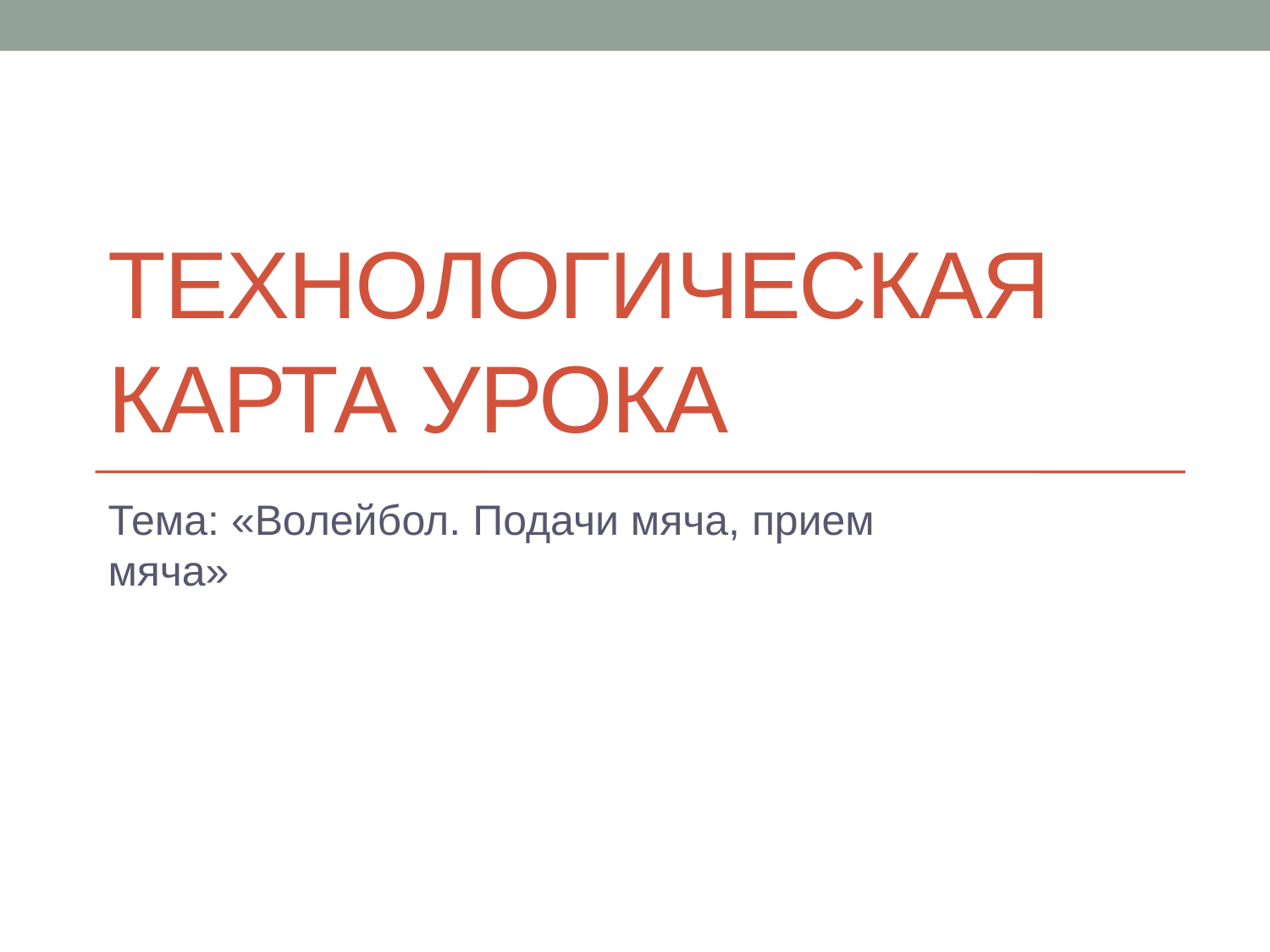

# Технологическая карта урока
Тема: «Волейбол. Подачи мяча, прием мяча»